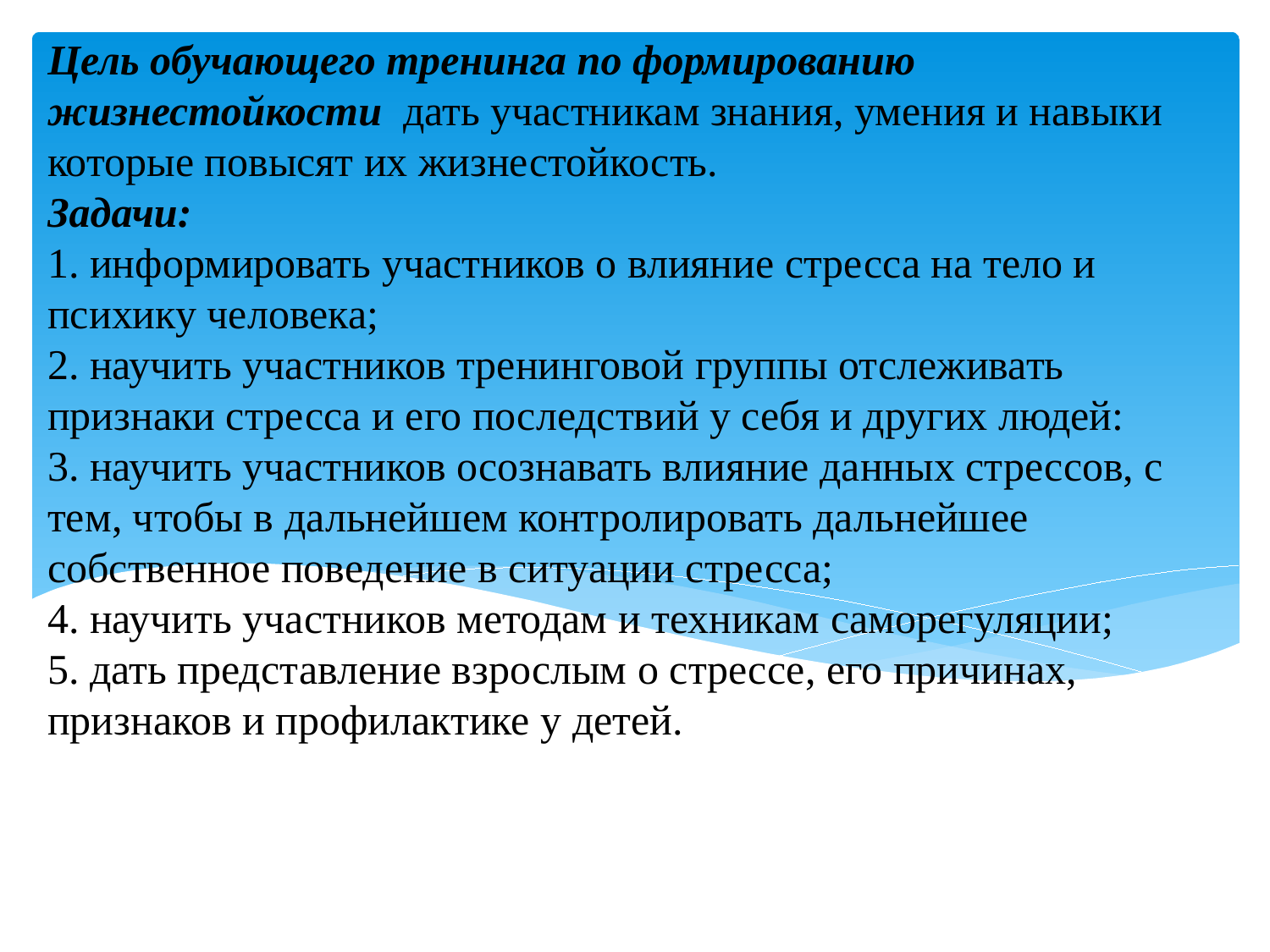

# Цель обучающего тренинга по формированию жизнестойкости  дать участникам знания, умения и навыки которые повысят их жизнестойкость. Задачи: 1. информировать участников о влияние стресса на тело и психику человека; 2. научить участников тренинговой группы отслеживать признаки стресса и его последствий у себя и других людей: 3. научить участников осознавать влияние данных стрессов, с тем, чтобы в дальнейшем контролировать дальнейшее собственное поведение в ситуации стресса; 4. научить участников методам и техникам саморегуляции; 5. дать представление взрослым о стрессе, его причинах, признаков и профилактике у детей.